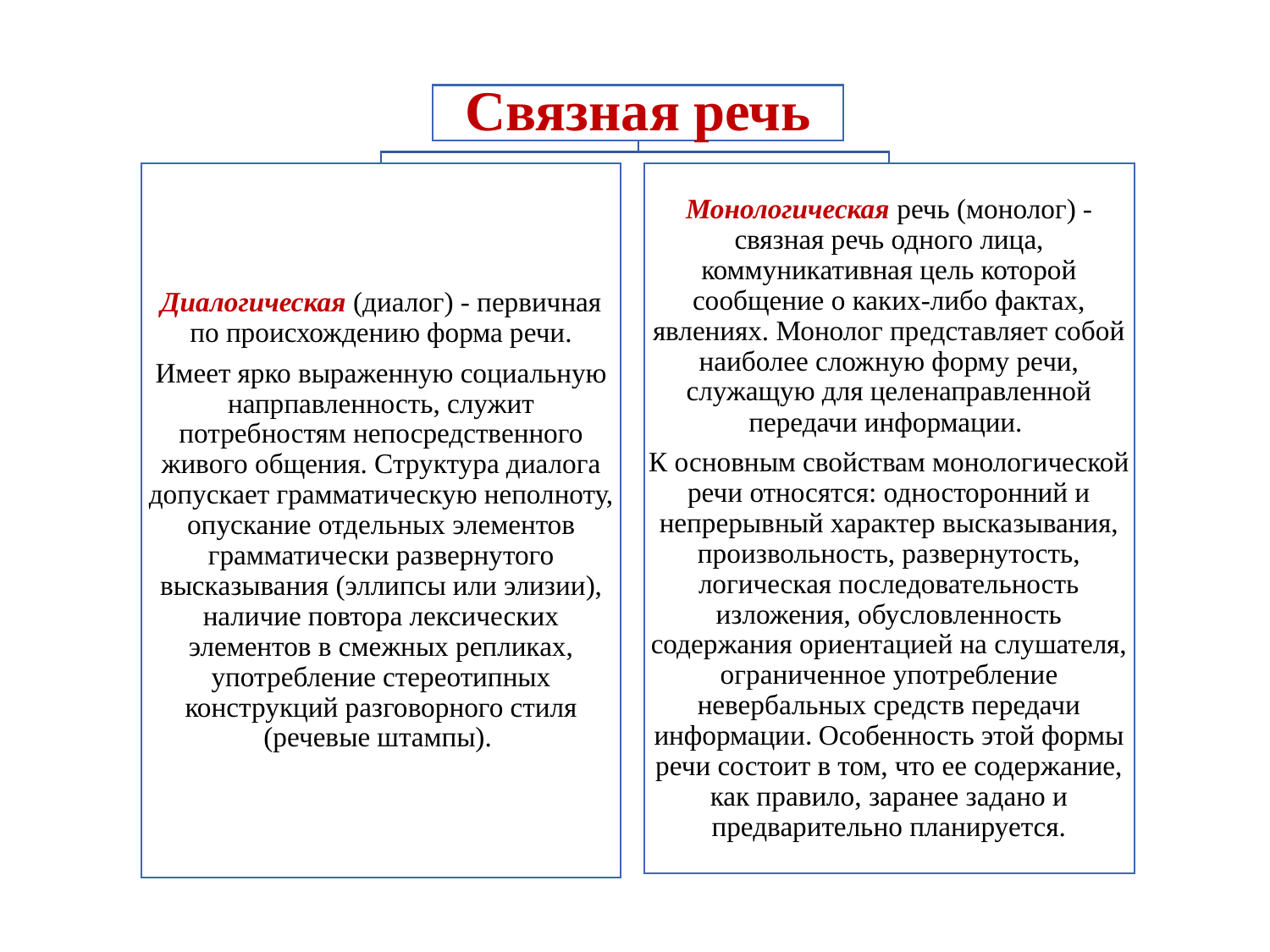

Связная речь
Диалогическая (диалог) - первичная по происхождению форма речи.
Имеет ярко выраженную социальную напрпавленность, служит потребностям непосредственного живого общения. Структура диалога допускает грамматическую неполноту, опускание отдельных элементов грамматически развернутого высказывания (эллипсы или элизии), наличие повтора лексических элементов в смежных репликах, употребление стереотипных конструкций разговорного стиля (речевые штампы).
Монологическая речь (монолог) - связная речь одного лица, коммуникативная цель которой сообщение о каких-либо фактах, явлениях. Монолог представляет собой наиболее сложную форму речи, служащую для целенаправленной передачи информации.
К основным свойствам монологической речи относятся: односторонний и непрерывный характер высказывания, произвольность, развернутость, логическая последовательность изложения, обусловленность содержания ориентацией на слушателя, ограниченное употребление невербальных средств передачи информации. Особенность этой формы речи состоит в том, что ее содержание, как правило, заранее задано и предварительно планируется.